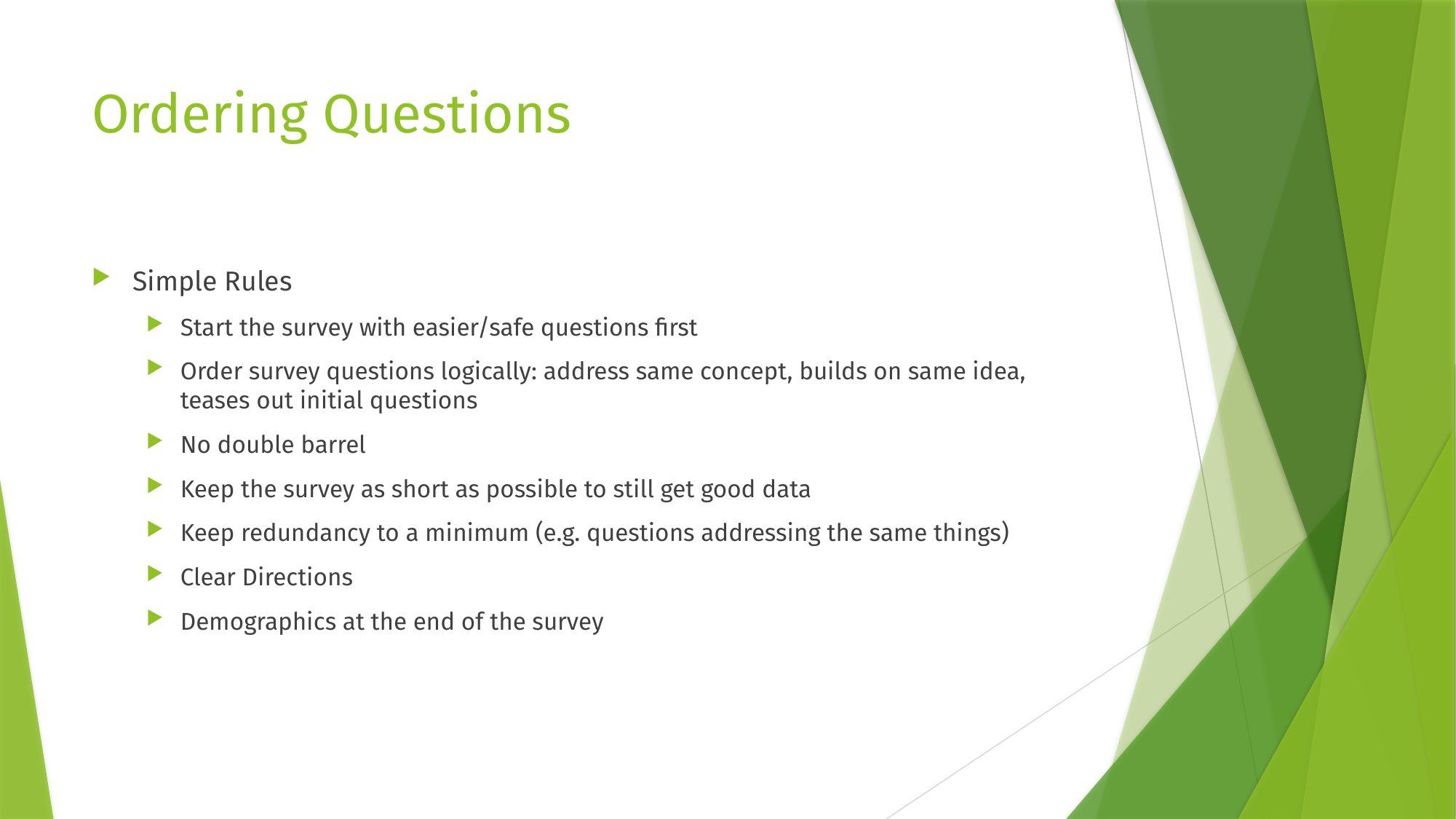

# Ordering Questions
Simple Rules
Start the survey with easier/safe questions first
Order survey questions logically: address same concept, builds on same idea, teases out initial questions
No double barrel
Keep the survey as short as possible to still get good data
Keep redundancy to a minimum (e.g. questions addressing the same things)
Clear Directions
Demographics at the end of the survey